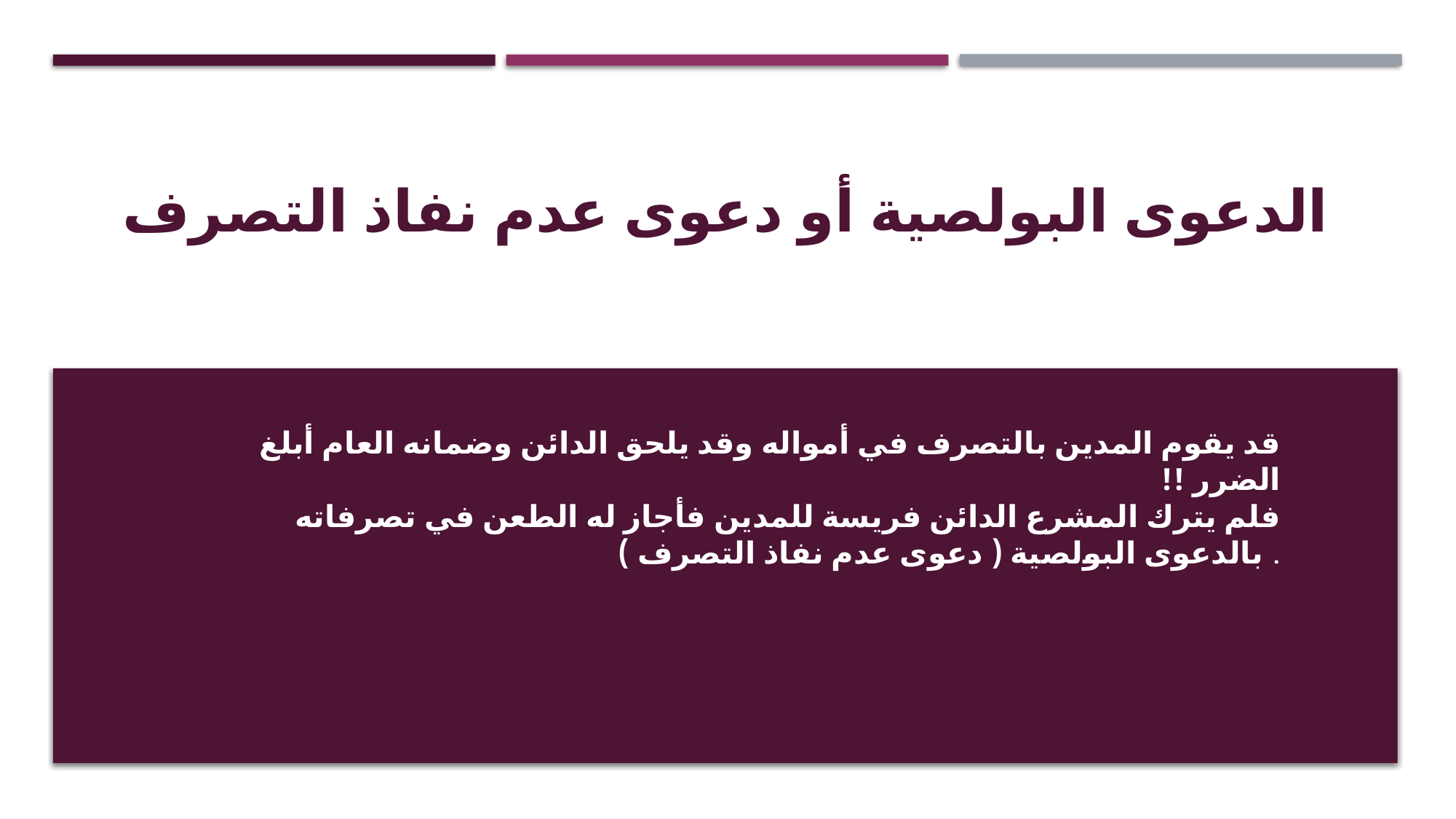

# الدعوى البولصية أو دعوى عدم نفاذ التصرف

قد يقوم المدين بالتصرف في أمواله وقد يلحق الدائن وضمانه العام أبلغ الضرر !!
فلم يترك المشرع الدائن فريسة للمدين فأجاز له الطعن في تصرفاته  بالدعوى البولصية ( دعوى عدم نفاذ التصرف ) .